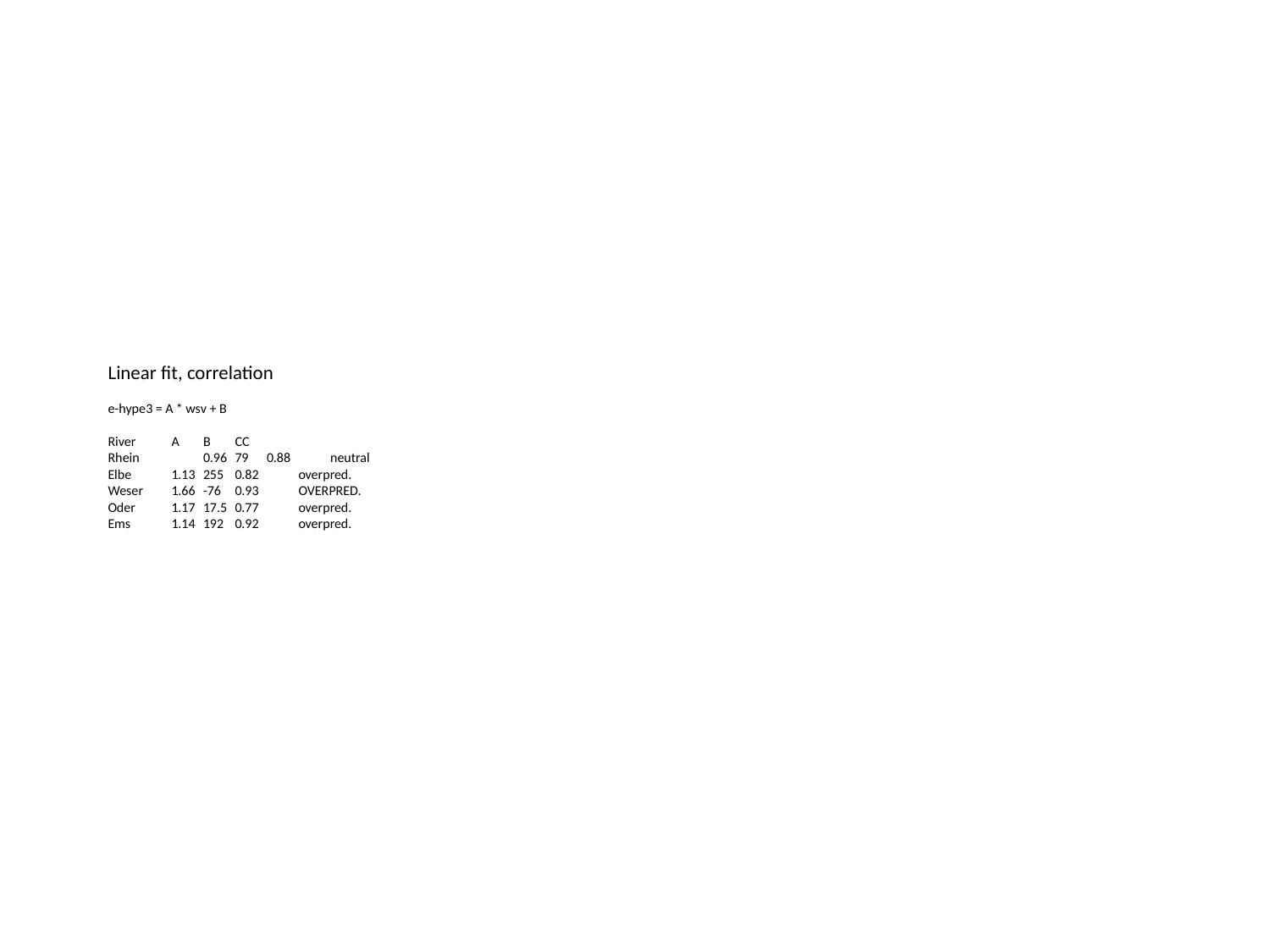

# Linear fit, correlation e-hype3 = A * wsv + B River		A	B	CC Rhein		0.96	79	0.88		neutral Elbe		1.13	255	0.82		overpred. Weser	1.66	-76	0.93		OVERPRED. Oder		1.17	17.5	0.77		overpred. Ems		1.14	192	0.92		overpred.